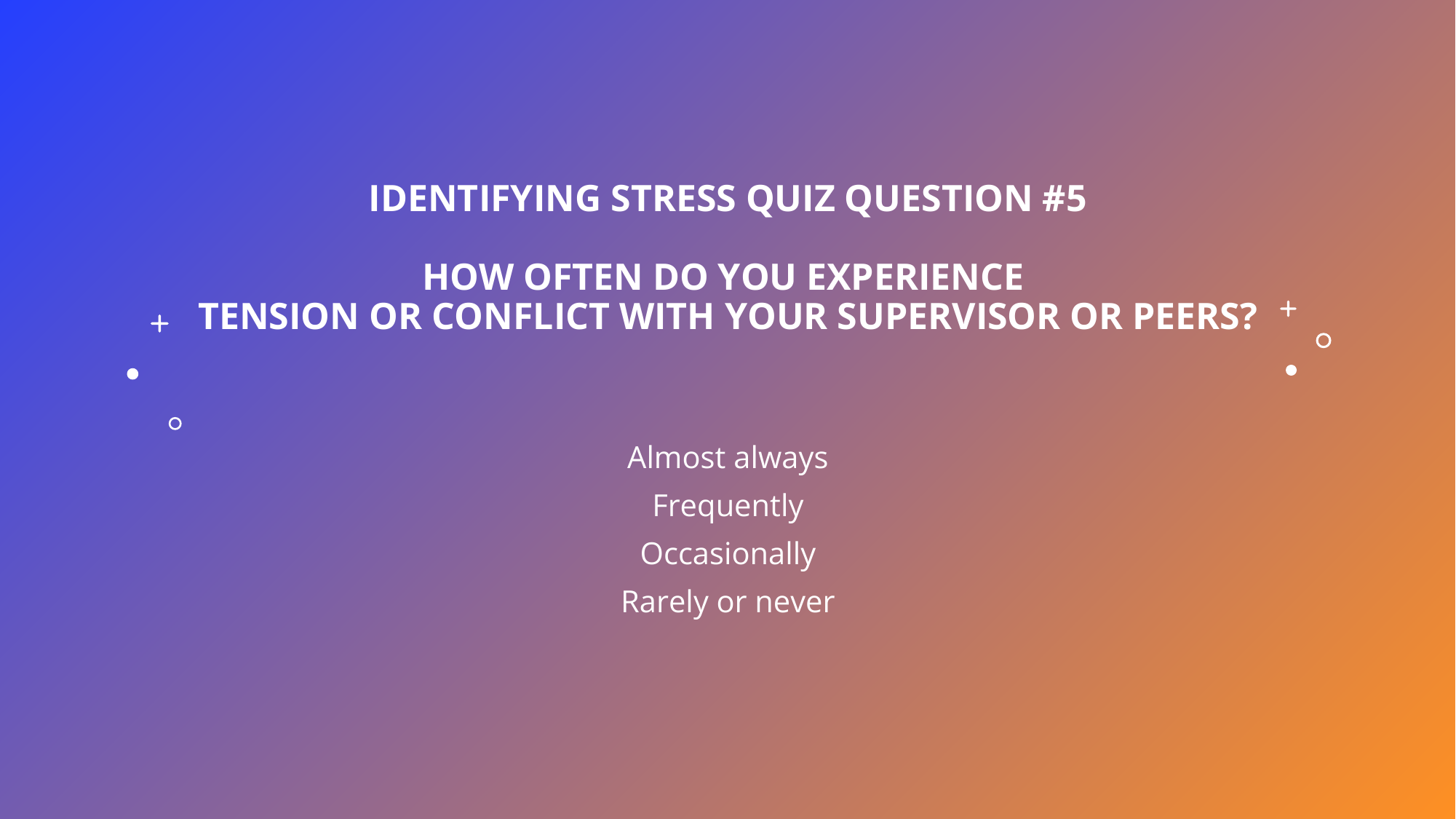

# IDENTIFYING STRESS QUIZ QUESTION #5 HOW OFTEN DO YOU EXPERIENCE TENSION OR CONFLICT WITH YOUR SUPERVISOR OR PEERS?

Almost always
Frequently
Occasionally
Rarely or never